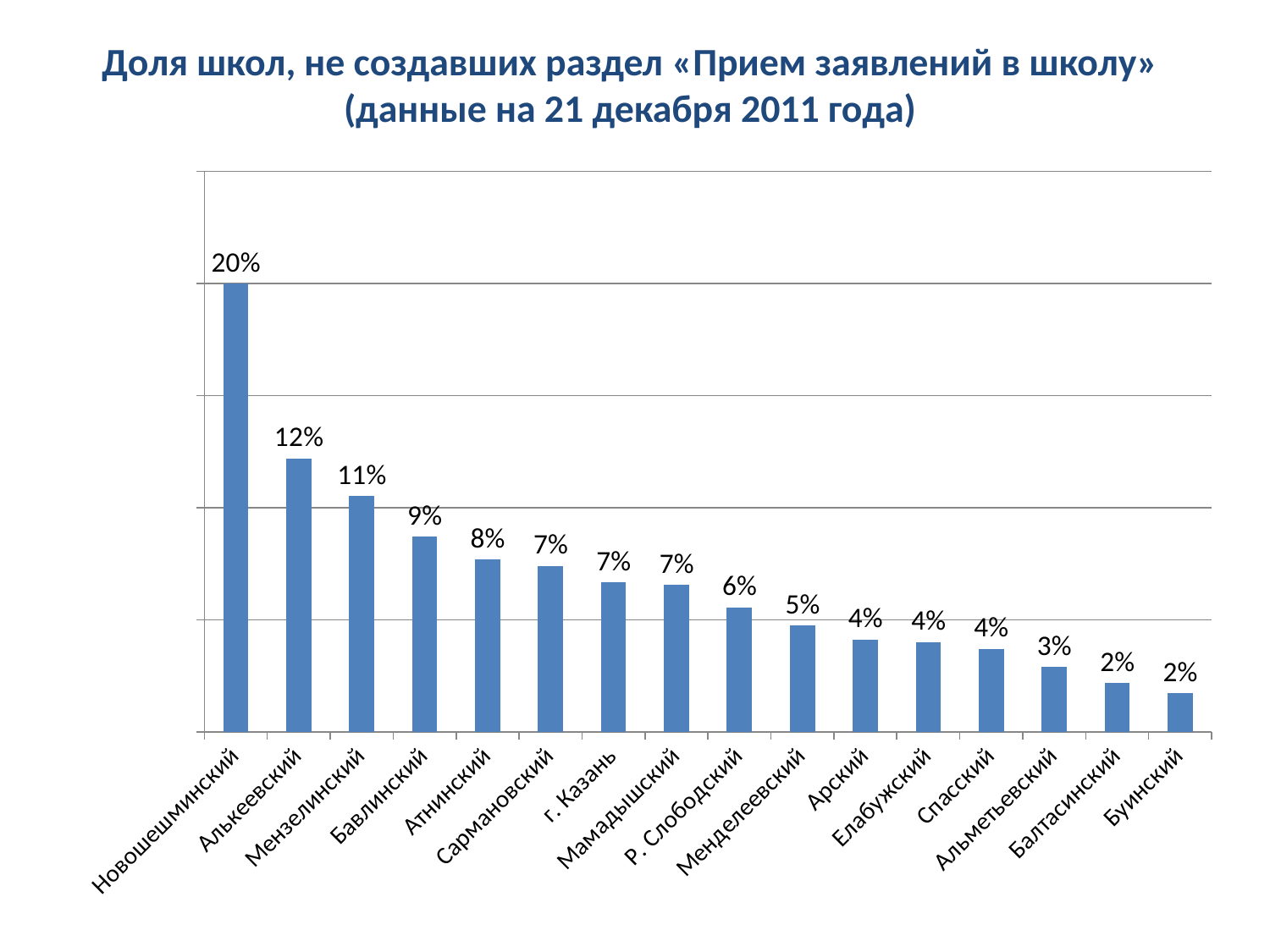

Доля школ, не создавших раздел «Прием заявлений в школу»
(данные на 21 декабря 2011 года)

### Chart

| Category | Доля школ, не создавших раздел |
|---|---|
| Новошешминский | 0.2 |
| Алькеевский | 0.12195121951219512 |
| Мензелинский | 0.10526315789473684 |
| Бавлинский | 0.08695652173913043 |
| Атнинский | 0.07692307692307693 |
| Сармановский | 0.07407407407407407 |
| г. Казань | 0.06666666666666667 |
| Мамадышский | 0.06557377049180328 |
| Р. Слободский | 0.05555555555555555 |
| Менделеевский | 0.047619047619047616 |
| Арский | 0.041237113402061855 |
| Елабужский | 0.04 |
| Спасский | 0.037037037037037035 |
| Альметьевский | 0.028985507246376812 |
| Балтасинский | 0.021739130434782608 |
| Буинский | 0.017241379310344827 |